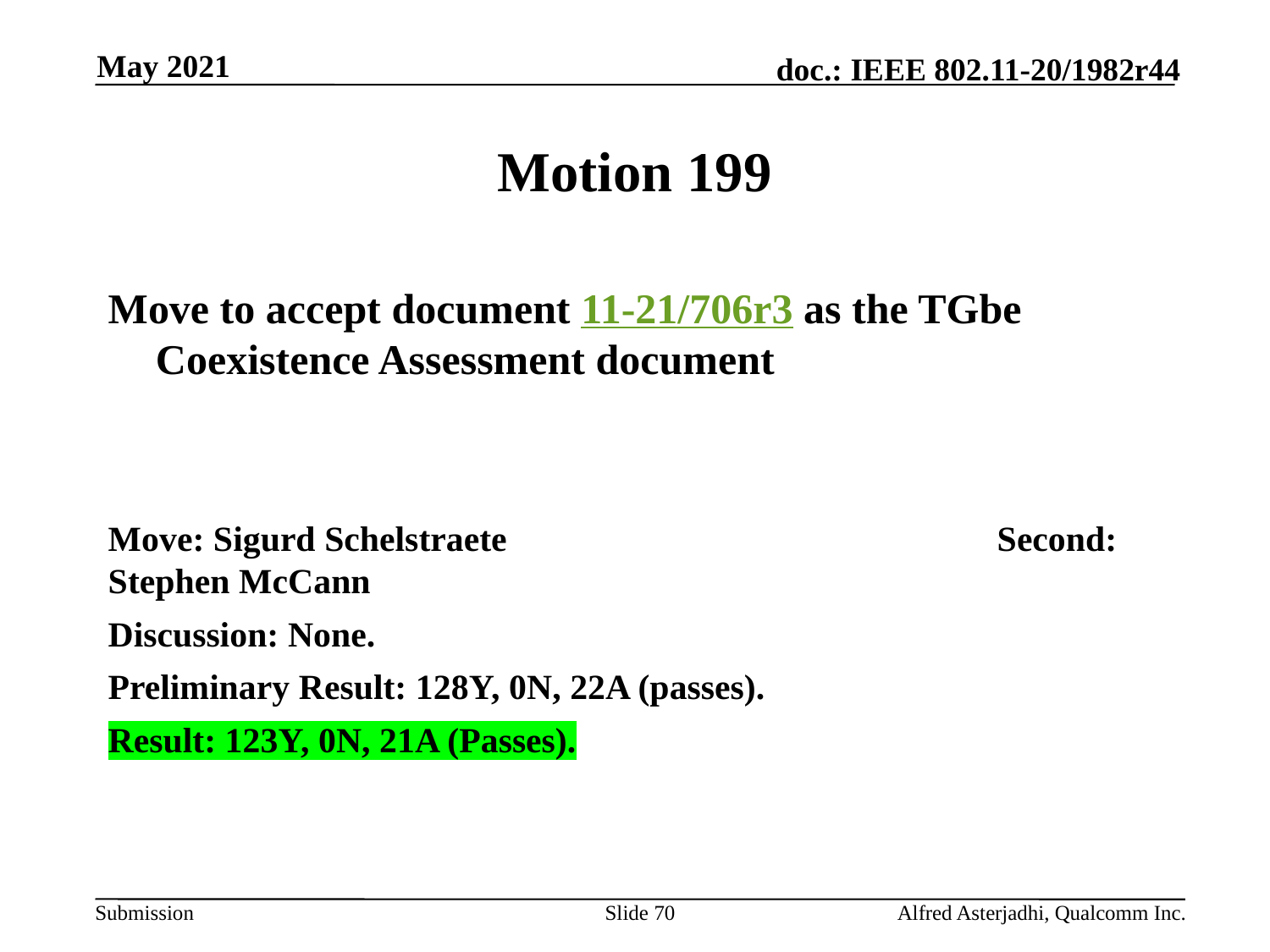

May 2021
# Motion 199
Move to accept document 11-21/706r3 as the TGbe Coexistence Assessment document

Move: Sigurd Schelstraete				Second: Stephen McCann
Discussion: None.
Preliminary Result: 128Y, 0N, 22A (passes).
Result: 123Y, 0N, 21A (Passes).

Slide 70
Alfred Asterjadhi, Qualcomm Inc.